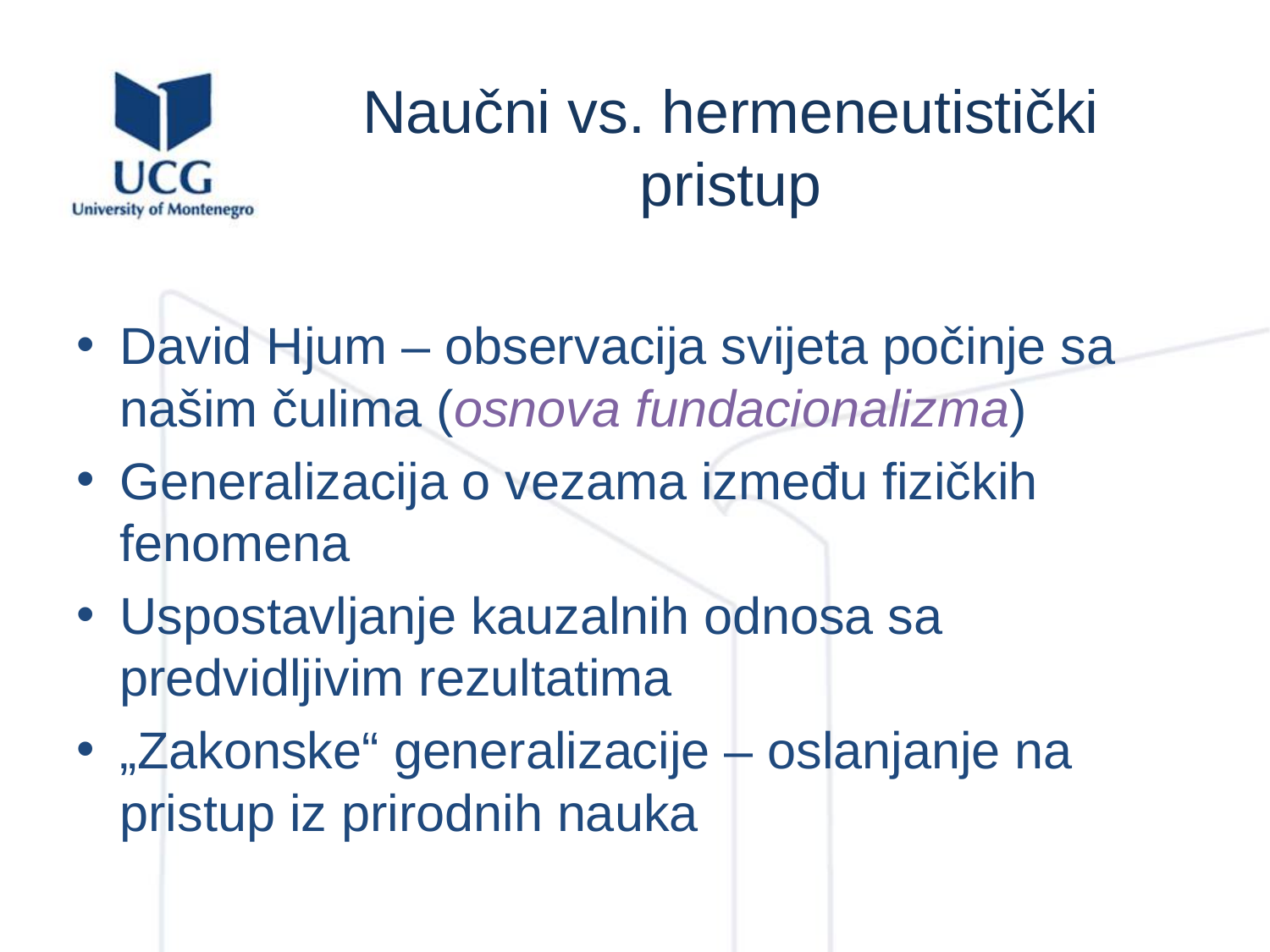

# Naučni vs. hermeneutistički pristup
David Hjum – observacija svijeta počinje sa našim čulima (osnova fundacionalizma)
Generalizacija o vezama između fizičkih fenomena
Uspostavljanje kauzalnih odnosa sa predvidljivim rezultatima
„Zakonske“ generalizacije – oslanjanje na pristup iz prirodnih nauka